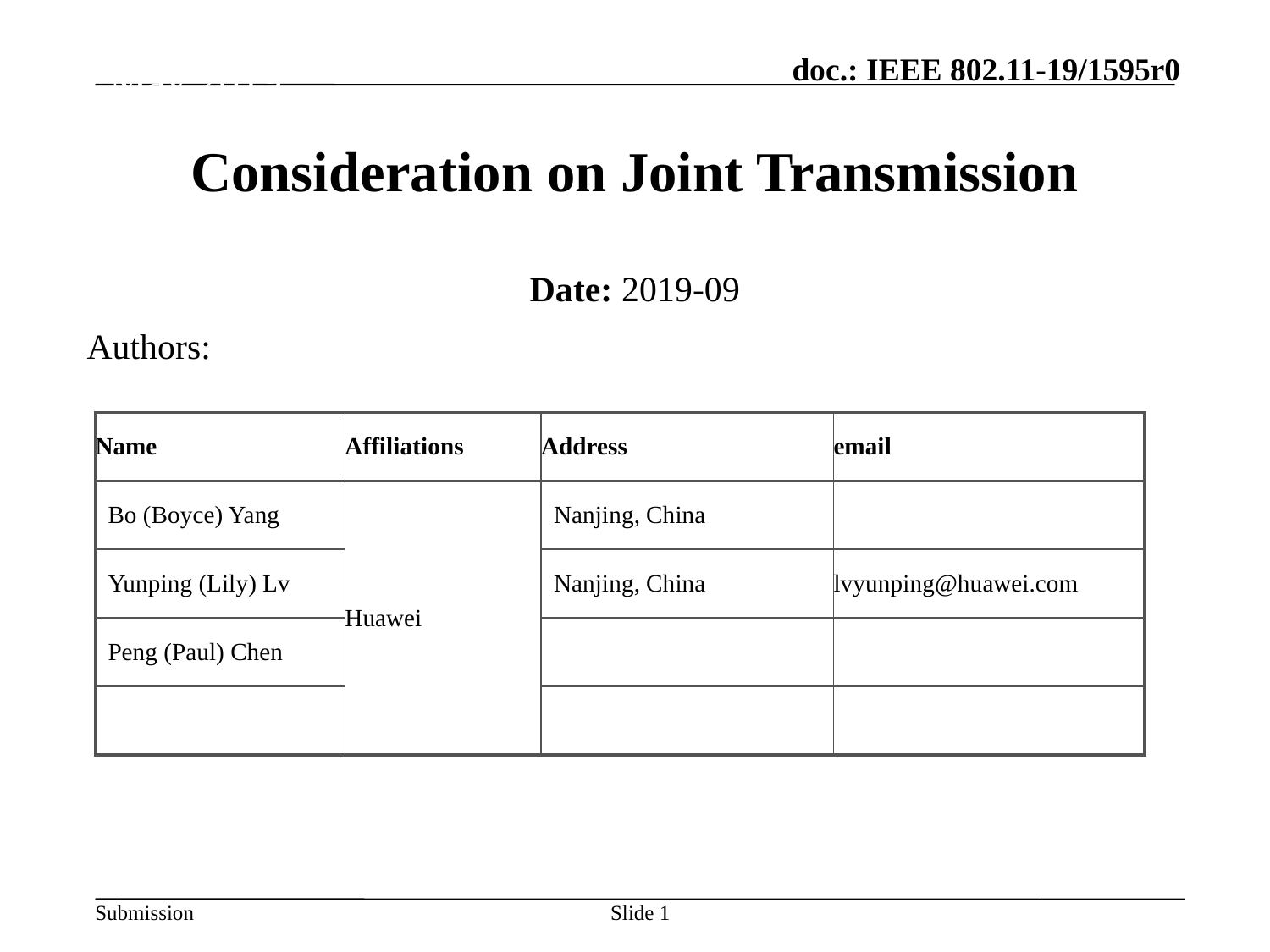

May 2019
# Consideration on Joint Transmission
Date: 2019-09

Authors:
| Name | Affiliations | Address | email |
| --- | --- | --- | --- |
| Bo (Boyce) Yang | Huawei | Nanjing, China |  |
| Yunping (Lily) Lv |  | Nanjing, China | lvyunping@huawei.com |
| Peng (Paul) Chen |  |  |  |
|  |  |  |  |
Slide 1